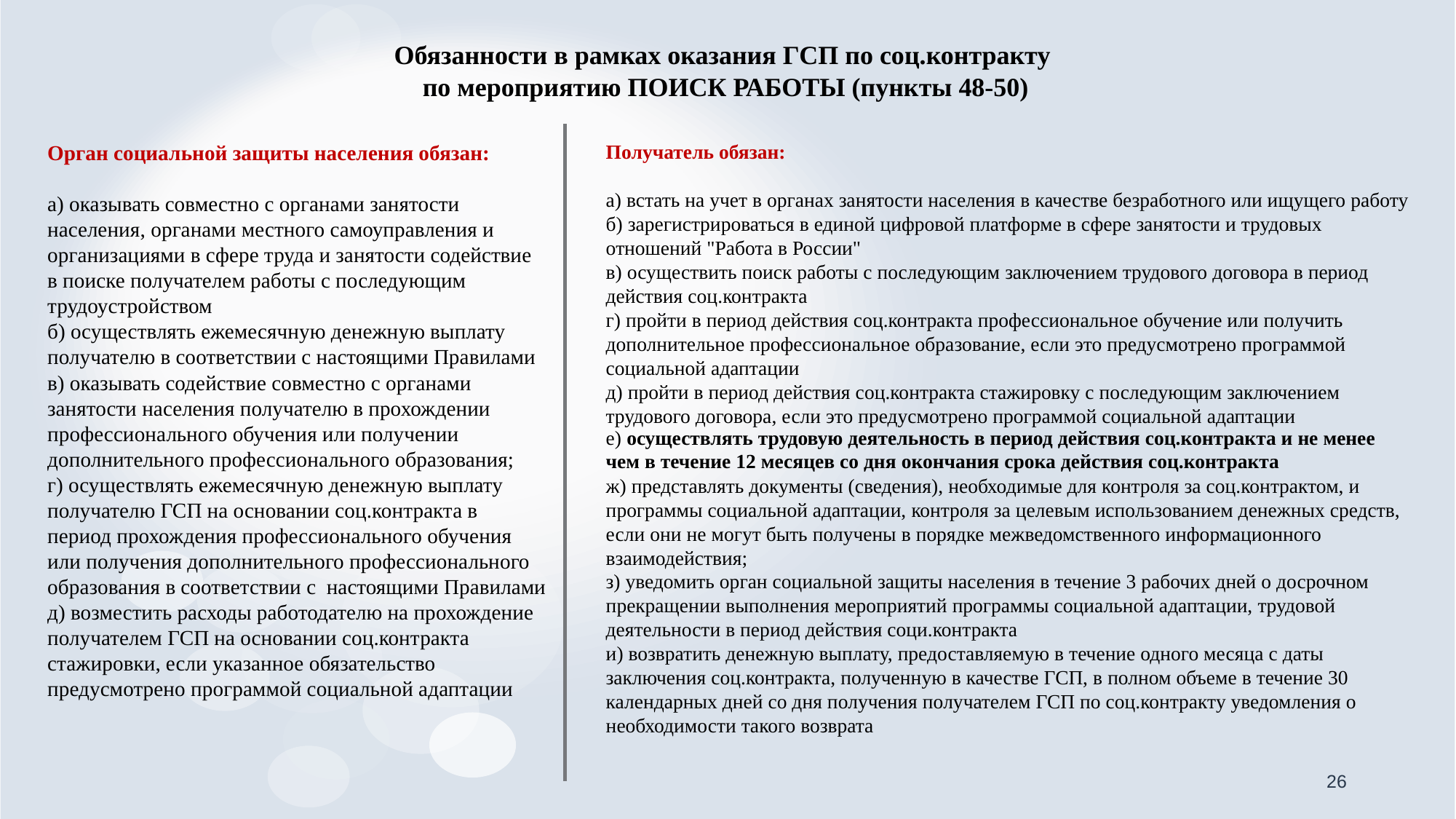

# Обязанности в рамках оказания ГСП по соц.контракту по мероприятию ПОИСК РАБОТЫ (пункты 48-50)
Орган социальной защиты населения обязан:

а) оказывать совместно с органами занятости населения, органами местного самоуправления и организациями в сфере труда и занятости содействие в поиске получателем работы с последующим трудоустройством
б) осуществлять ежемесячную денежную выплату получателю в соответствии с настоящими Правилами
в) оказывать содействие совместно с органами занятости населения получателю в прохождении профессионального обучения или получении дополнительного профессионального образования;
г) осуществлять ежемесячную денежную выплату получателю ГСП на основании соц.контракта в период прохождения профессионального обучения или получения дополнительного профессионального образования в соответствии с  настоящими Правилами
д) возместить расходы работодателю на прохождение получателем ГСП на основании соц.контракта стажировки, если указанное обязательство предусмотрено программой социальной адаптации

Получатель обязан:

а) встать на учет в органах занятости населения в качестве безработного или ищущего работу
б) зарегистрироваться в единой цифровой платформе в сфере занятости и трудовых отношений "Работа в России"
в) осуществить поиск работы с последующим заключением трудового договора в период действия соц.контракта
г) пройти в период действия соц.контракта профессиональное обучение или получить дополнительное профессиональное образование, если это предусмотрено программой социальной адаптации
д) пройти в период действия соц.контракта стажировку с последующим заключением трудового договора, если это предусмотрено программой социальной адаптации
е) осуществлять трудовую деятельность в период действия соц.контракта и не менее чем в течение 12 месяцев со дня окончания срока действия соц.контракта
ж) представлять документы (сведения), необходимые для контроля за соц.контрактом, и программы социальной адаптации, контроля за целевым использованием денежных средств, если они не могут быть получены в порядке межведомственного информационного взаимодействия;
з) уведомить орган социальной защиты населения в течение 3 рабочих дней о досрочном прекращении выполнения мероприятий программы социальной адаптации, трудовой деятельности в период действия соци.контракта
и) возвратить денежную выплату, предоставляемую в течение одного месяца с даты заключения соц.контракта, полученную в качестве ГСП, в полном объеме в течение 30 календарных дней со дня получения получателем ГСП по соц.контракту уведомления о необходимости такого возврата
26